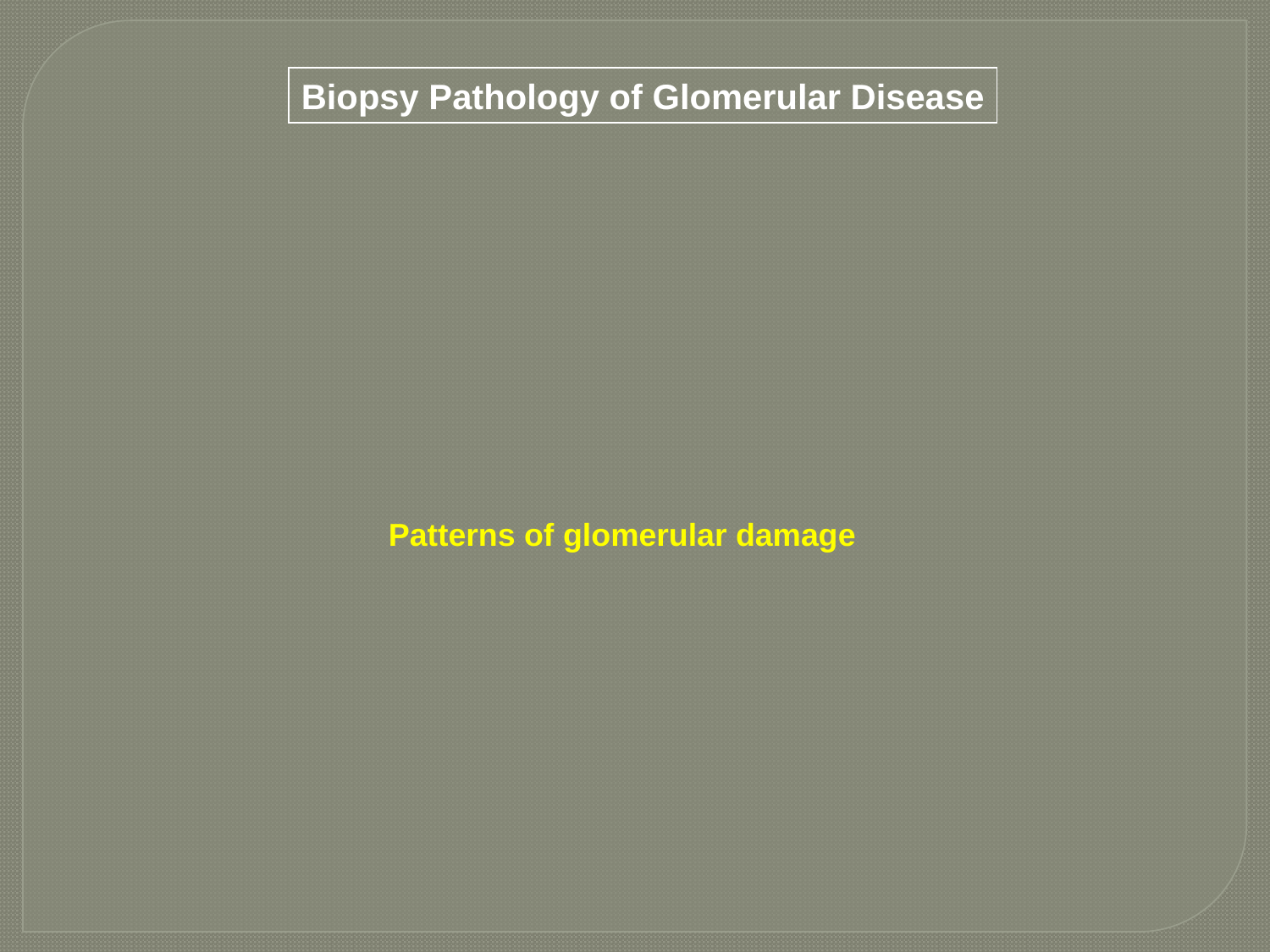

Biopsy Pathology of Glomerular Disease
Patterns of glomerular damage